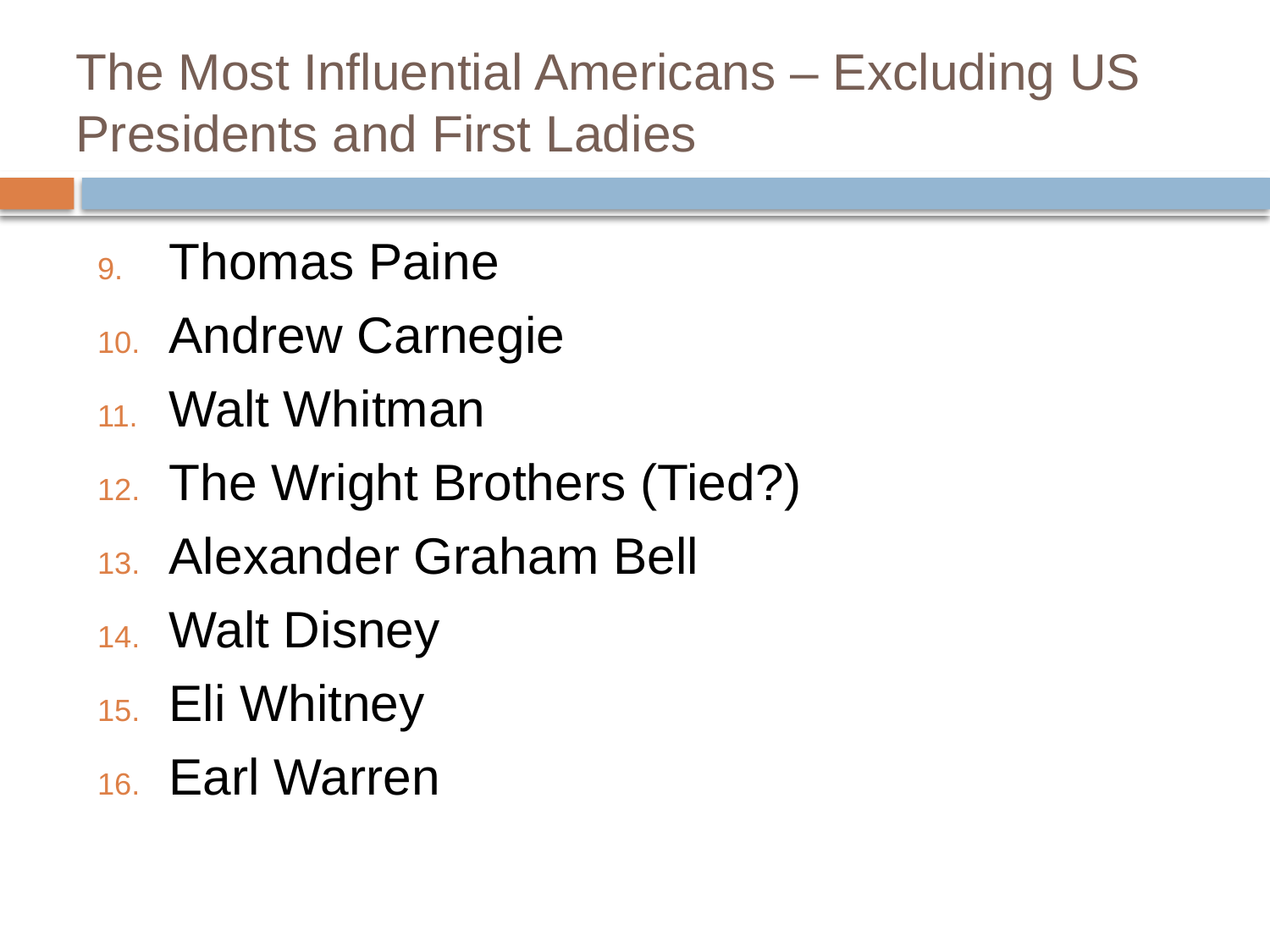

# The Most Influential Americans – Excluding US Presidents and First Ladies
Thomas Paine
Andrew Carnegie
Walt Whitman
The Wright Brothers (Tied?)
Alexander Graham Bell
Walt Disney
Eli Whitney
Earl Warren